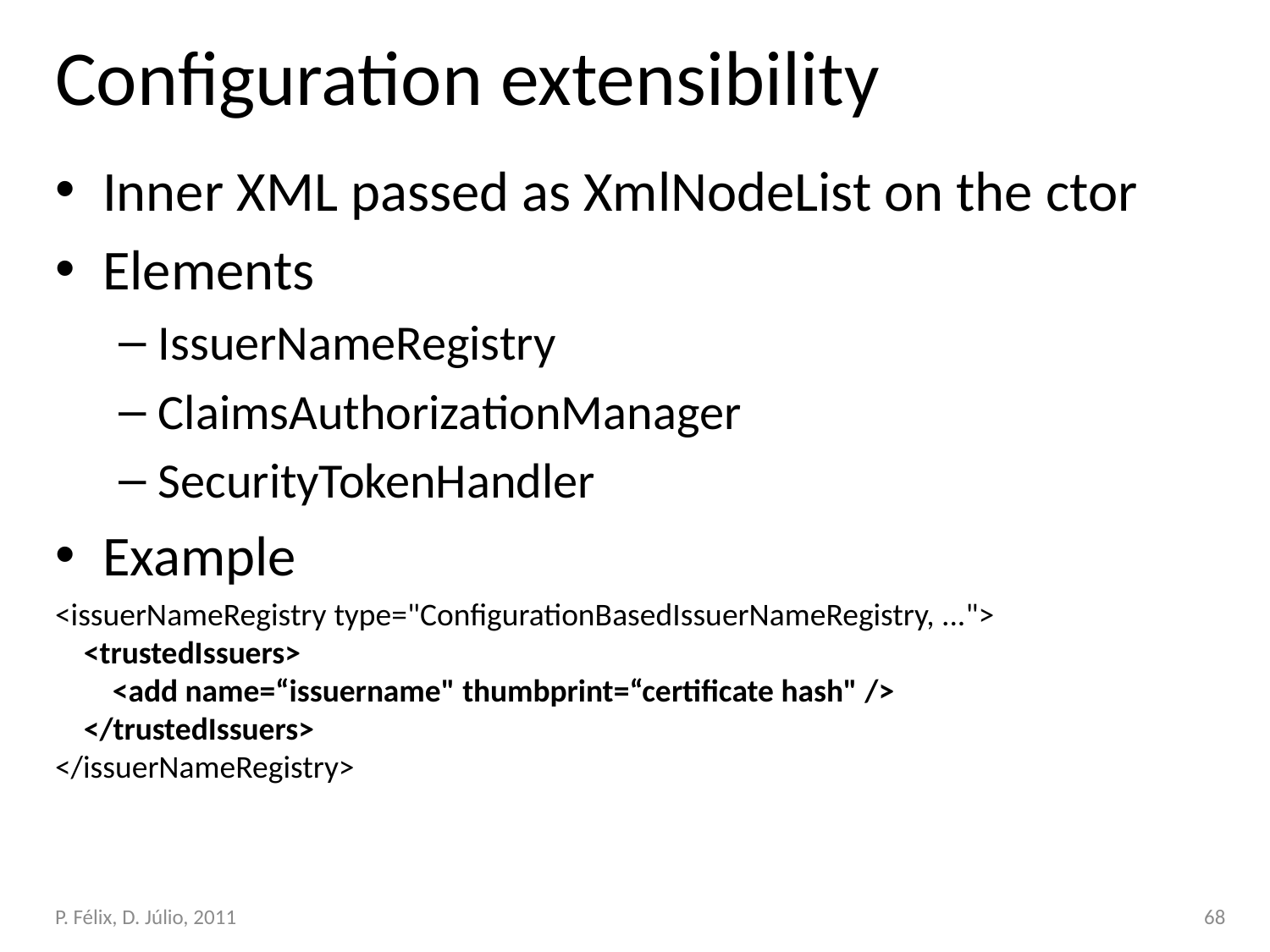

# Configuration extensibility
Inner XML passed as XmlNodeList on the ctor
Elements
IssuerNameRegistry
ClaimsAuthorizationManager
SecurityTokenHandler
Example
<issuerNameRegistry type="ConfigurationBasedIssuerNameRegistry, ...">
    <trustedIssuers>
        <add name=“issuername" thumbprint=“certificate hash" />
    </trustedIssuers>
</issuerNameRegistry>
P. Félix, D. Júlio, 2011
68